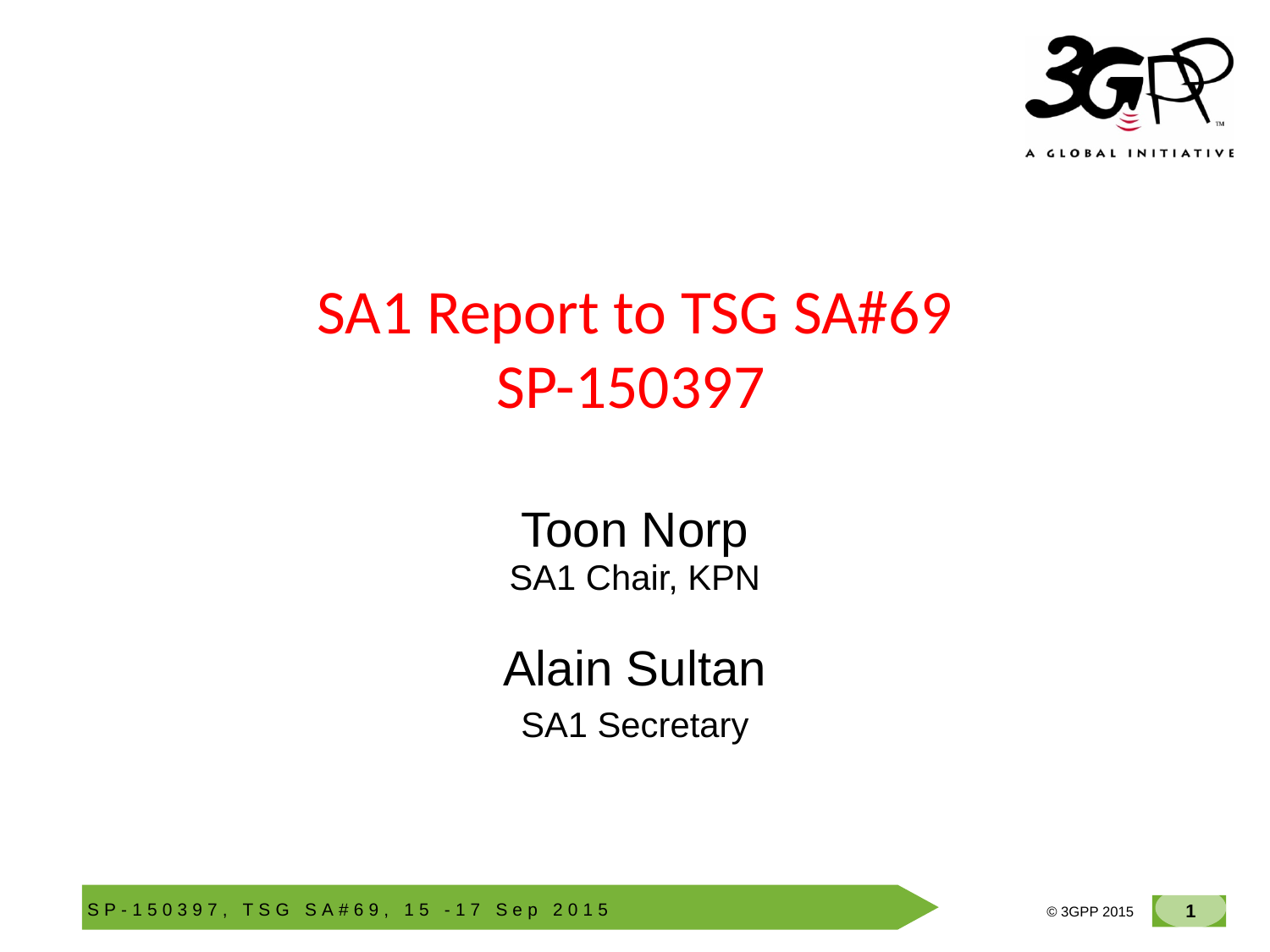

# SA1 Report to TSG SA#69 SP-150397
Toon Norp
SA1 Chair, KPN

Alain Sultan
SA1 Secretary